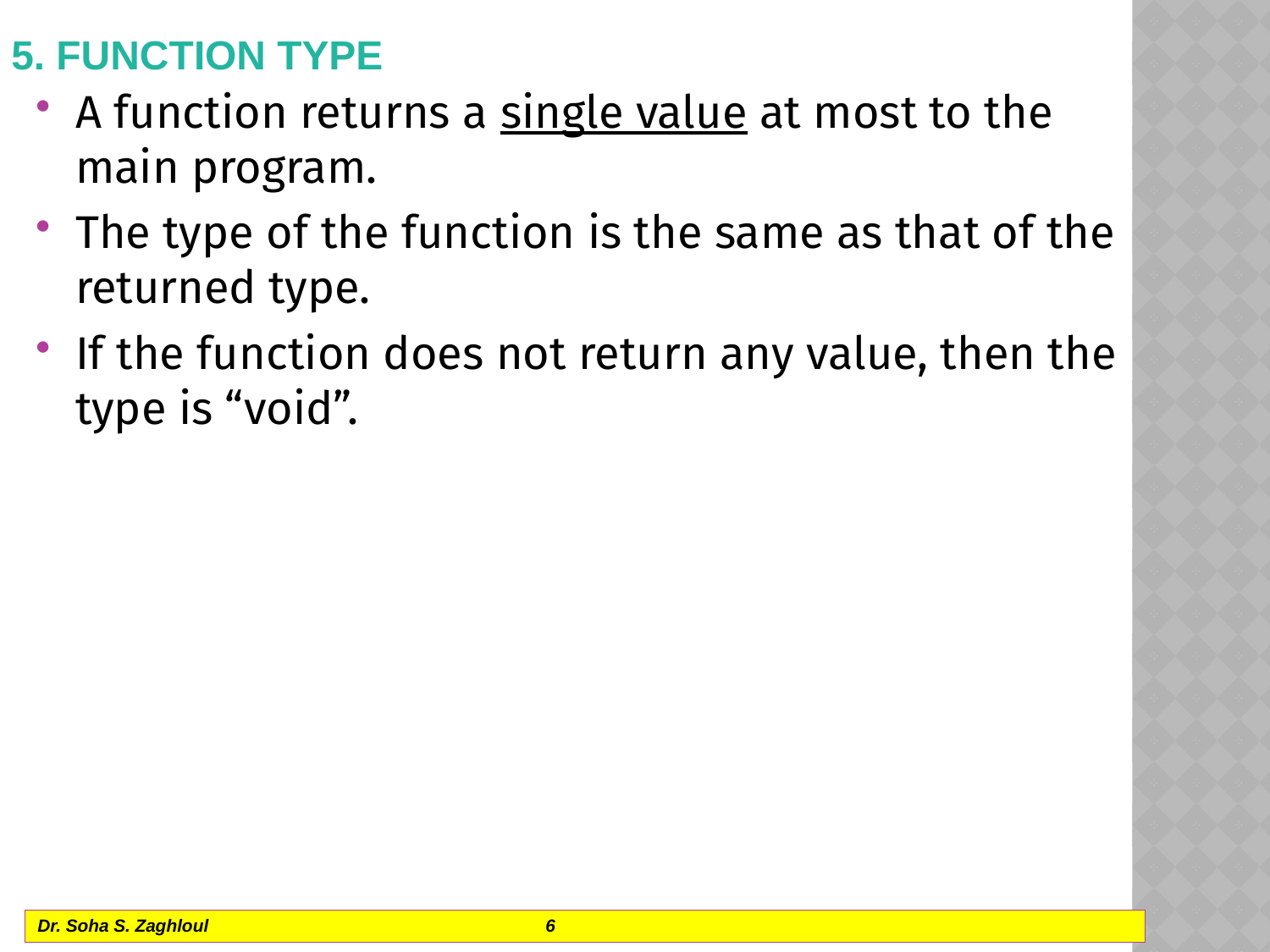

# 5. Function type
A function returns a single value at most to the main program.
The type of the function is the same as that of the returned type.
If the function does not return any value, then the type is “void”.

Dr. Soha S. Zaghloul			6